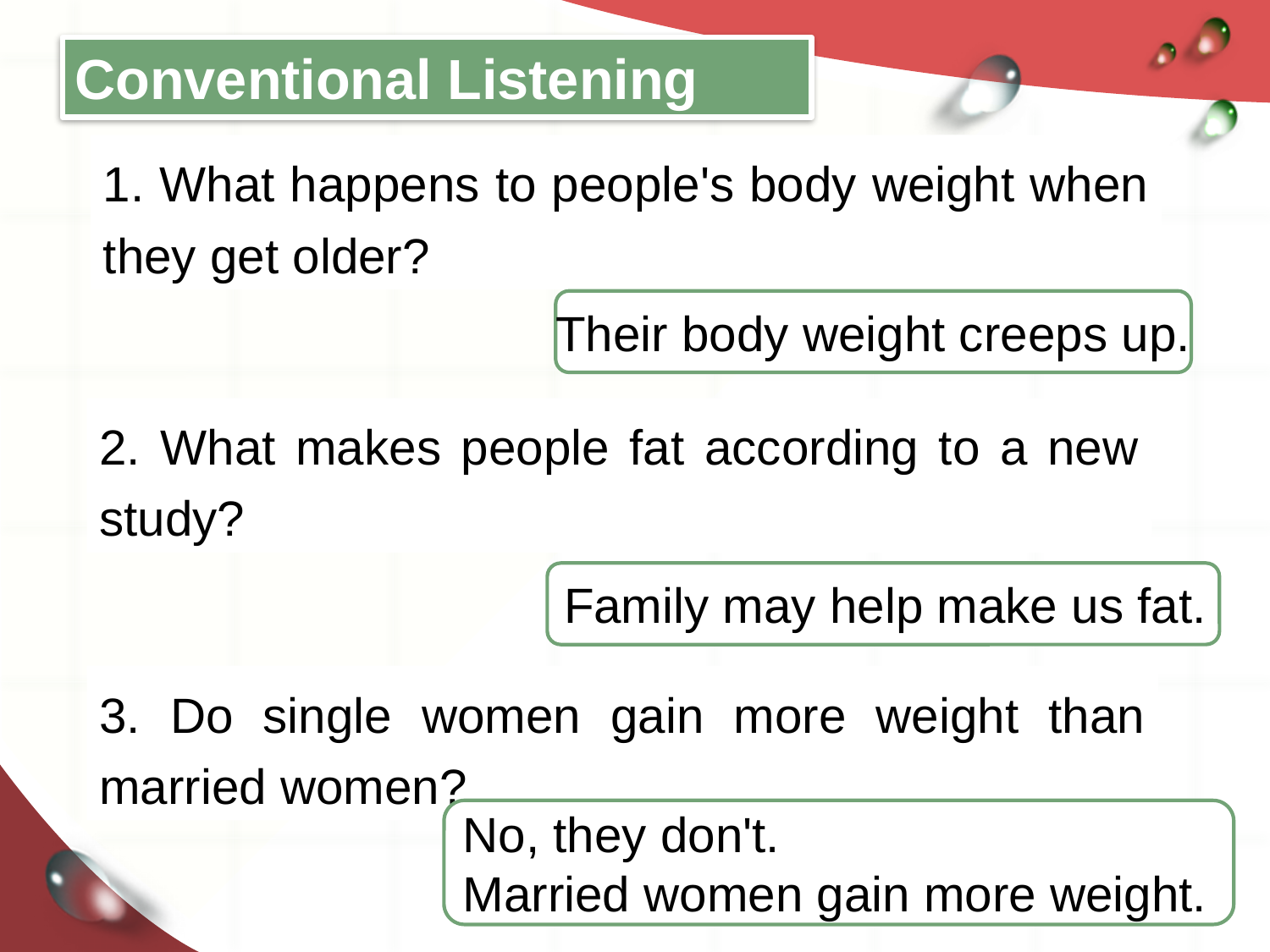

L&R 2
Conventional Listening
1. What happens to people's body weight when they get older?
Their body weight creeps up.
2. What makes people fat according to a new study?
Family may help make us fat.
3. Do single women gain more weight than married women?
No, they don't.
Married women gain more weight.